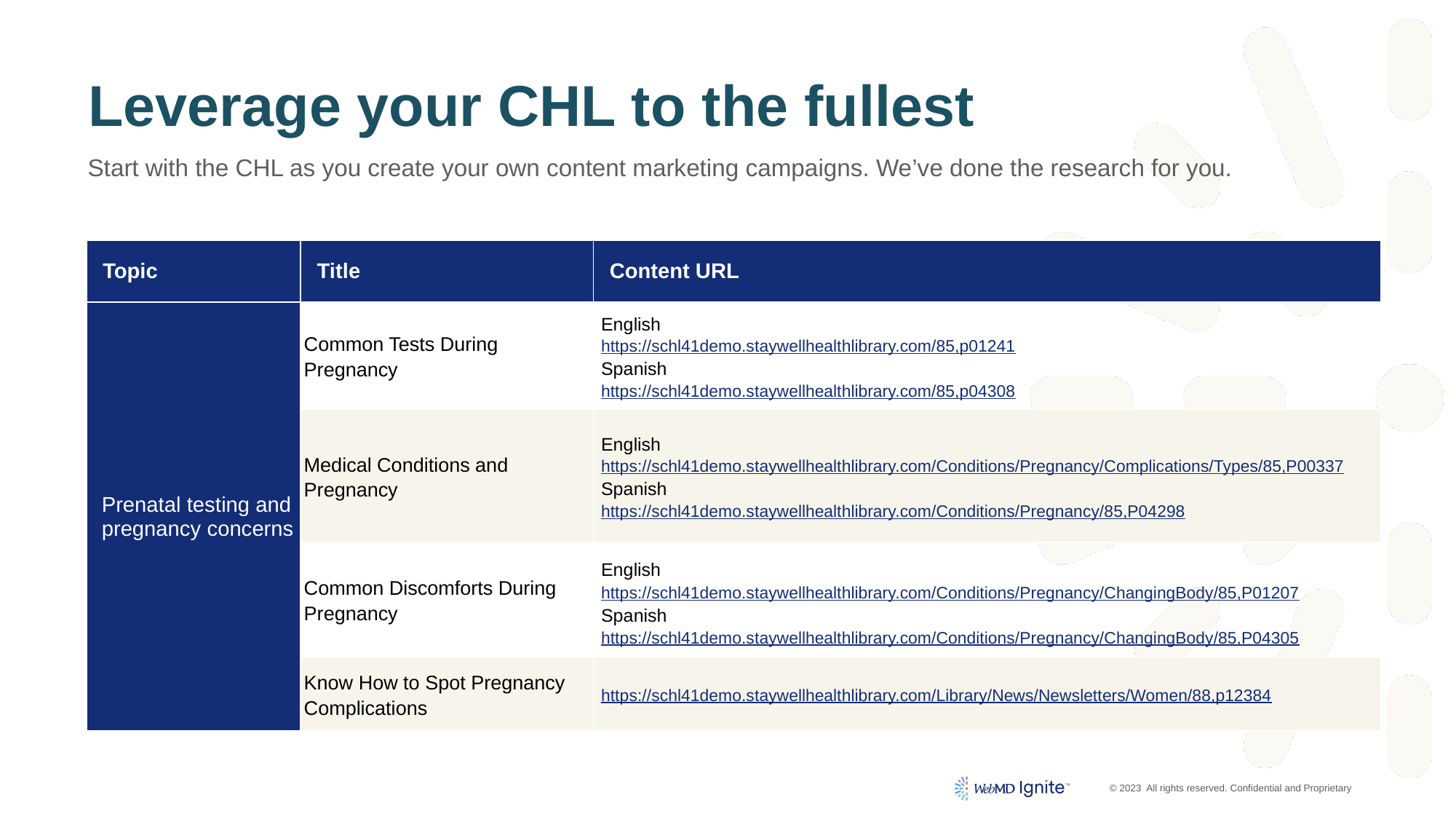

# Leverage your CHL to the fullest
Start with the CHL as you create your own content marketing campaigns. We’ve done the research for you.
| Topic | Title | Content URL |
| --- | --- | --- |
| Prenatal testing and pregnancy concerns | Common Tests During Pregnancy | English https://schl41demo.staywellhealthlibrary.com/85,p01241 Spanish https://schl41demo.staywellhealthlibrary.com/85,p04308 |
|  | Medical Conditions and Pregnancy | English https://schl41demo.staywellhealthlibrary.com/Conditions/Pregnancy/Complications/Types/85,P00337 Spanish https://schl41demo.staywellhealthlibrary.com/Conditions/Pregnancy/85,P04298 |
|  | Common Discomforts During Pregnancy | English https://schl41demo.staywellhealthlibrary.com/Conditions/Pregnancy/ChangingBody/85,P01207 Spanish https://schl41demo.staywellhealthlibrary.com/Conditions/Pregnancy/ChangingBody/85,P04305 |
|  | Know How to Spot Pregnancy Complications | https://schl41demo.staywellhealthlibrary.com/Library/News/Newsletters/Women/88,p12384 |